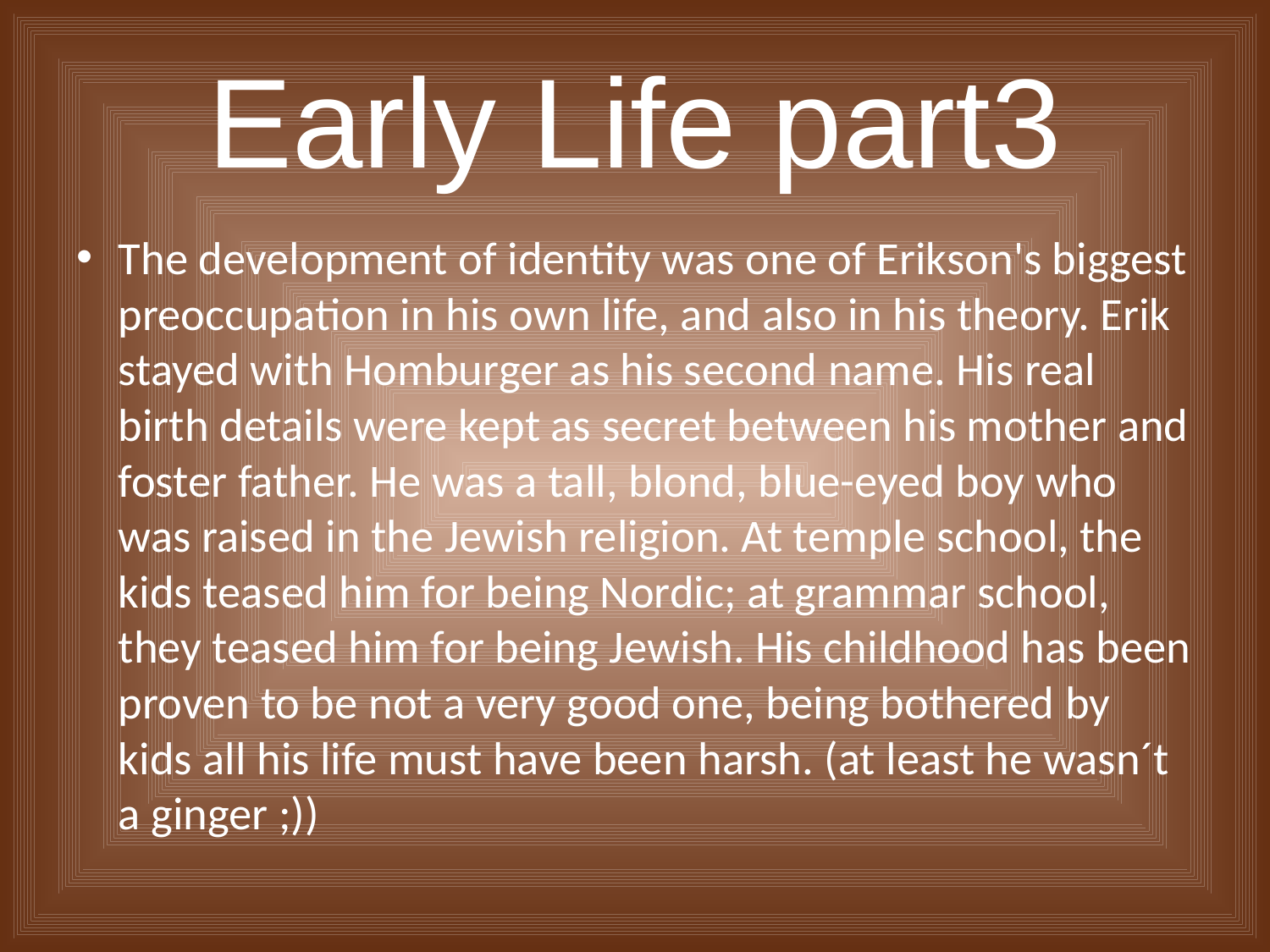

# Early Life part3
The development of identity was one of Erikson's biggest preoccupation in his own life, and also in his theory. Erik stayed with Homburger as his second name. His real birth details were kept as secret between his mother and foster father. He was a tall, blond, blue-eyed boy who was raised in the Jewish religion. At temple school, the kids teased him for being Nordic; at grammar school, they teased him for being Jewish. His childhood has been proven to be not a very good one, being bothered by kids all his life must have been harsh. (at least he wasn´t a ginger ;))